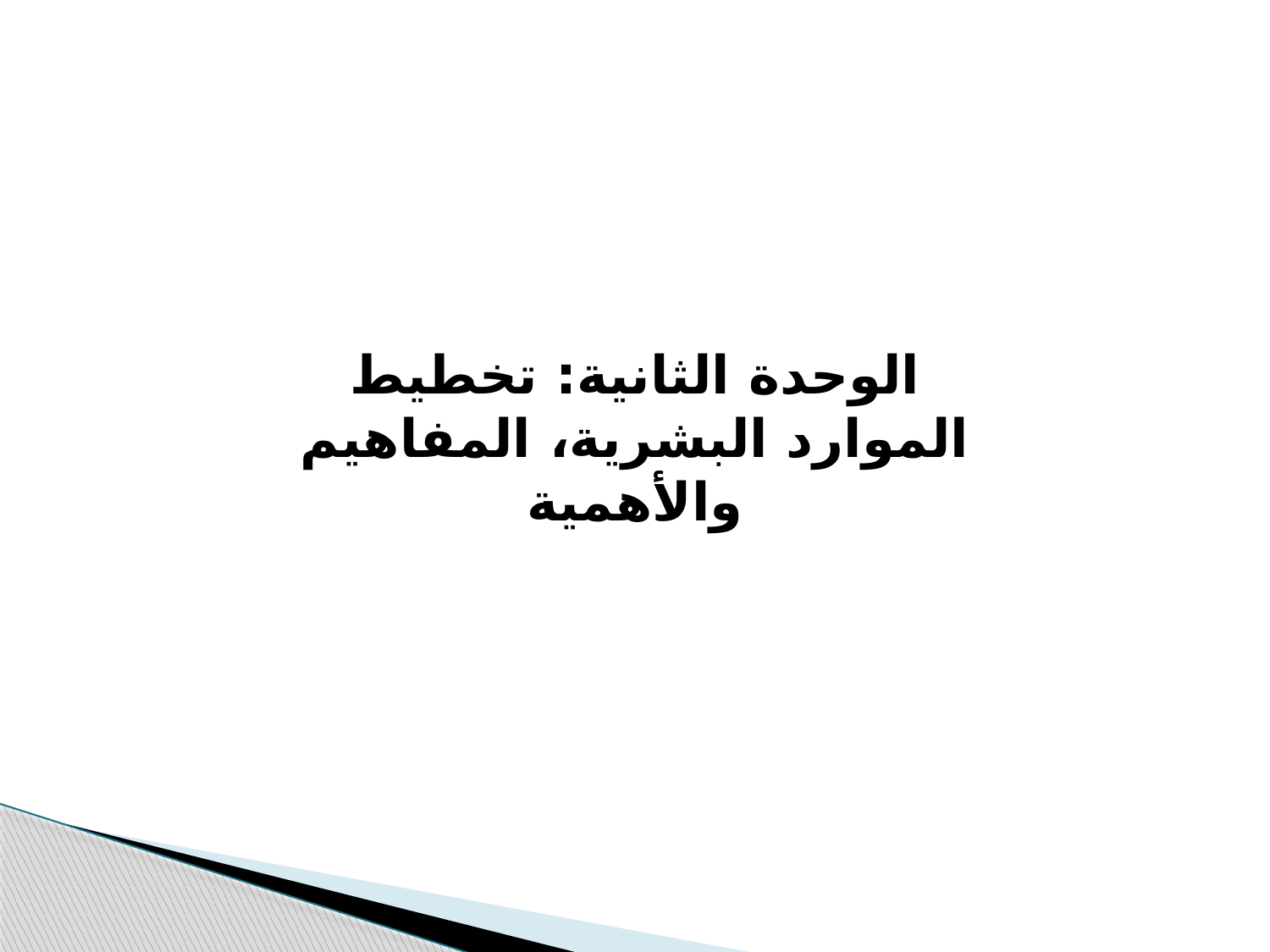

الوحدة الثانية: تخطيط الموارد البشرية، المفاهيم والأهمية